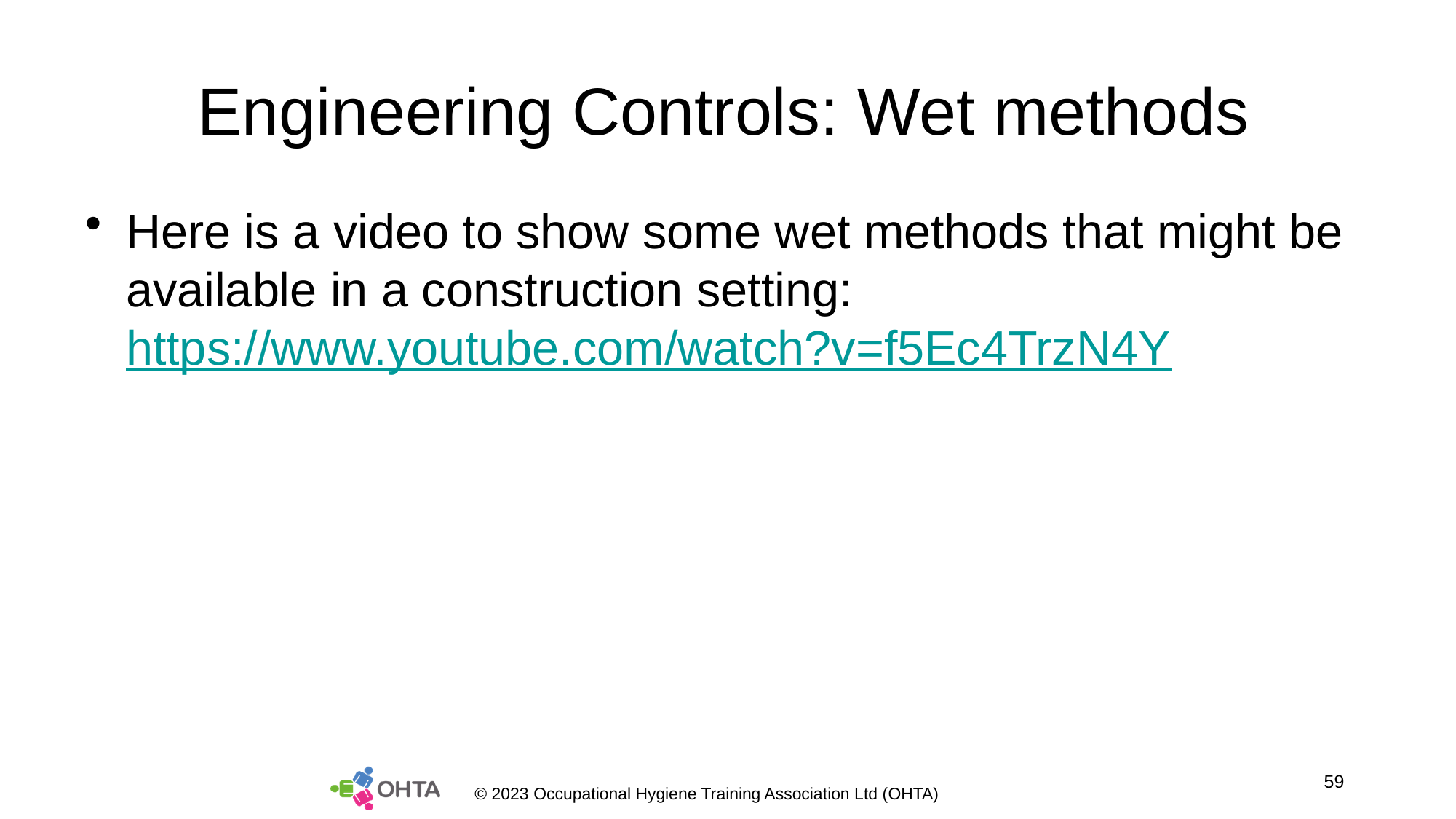

# Engineering Controls: Wet methods
Here is a video to show some wet methods that might be available in a construction setting: https://www.youtube.com/watch?v=f5Ec4TrzN4Y
59